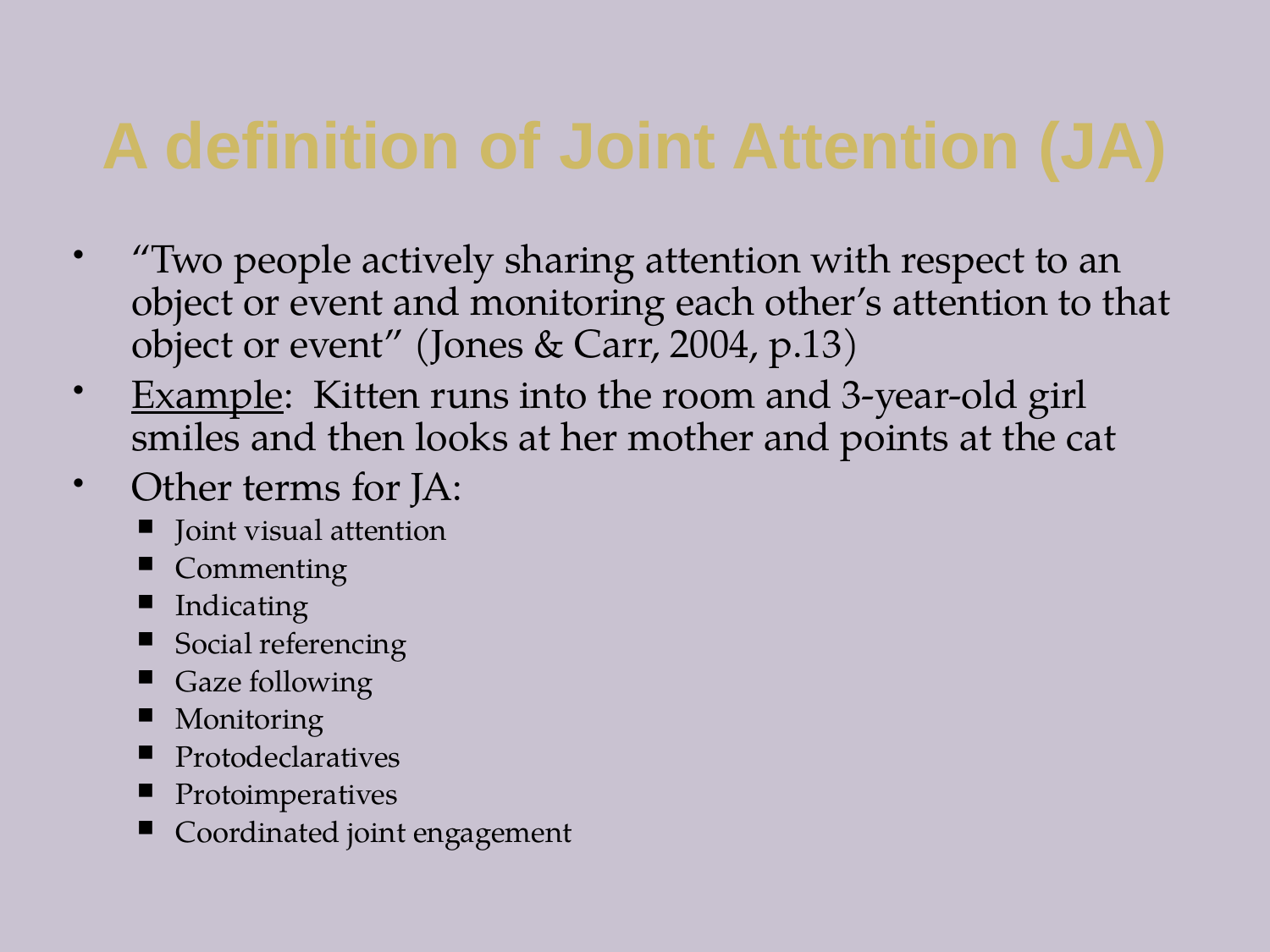

# A definition of Joint Attention (JA)
“Two people actively sharing attention with respect to an object or event and monitoring each other’s attention to that object or event” (Jones & Carr, 2004, p.13)
Example:  Kitten runs into the room and 3-year-old girl smiles and then looks at her mother and points at the cat
Other terms for JA:
Joint visual attention
Commenting
Indicating
Social referencing
Gaze following
Monitoring
Protodeclaratives
Protoimperatives
Coordinated joint engagement